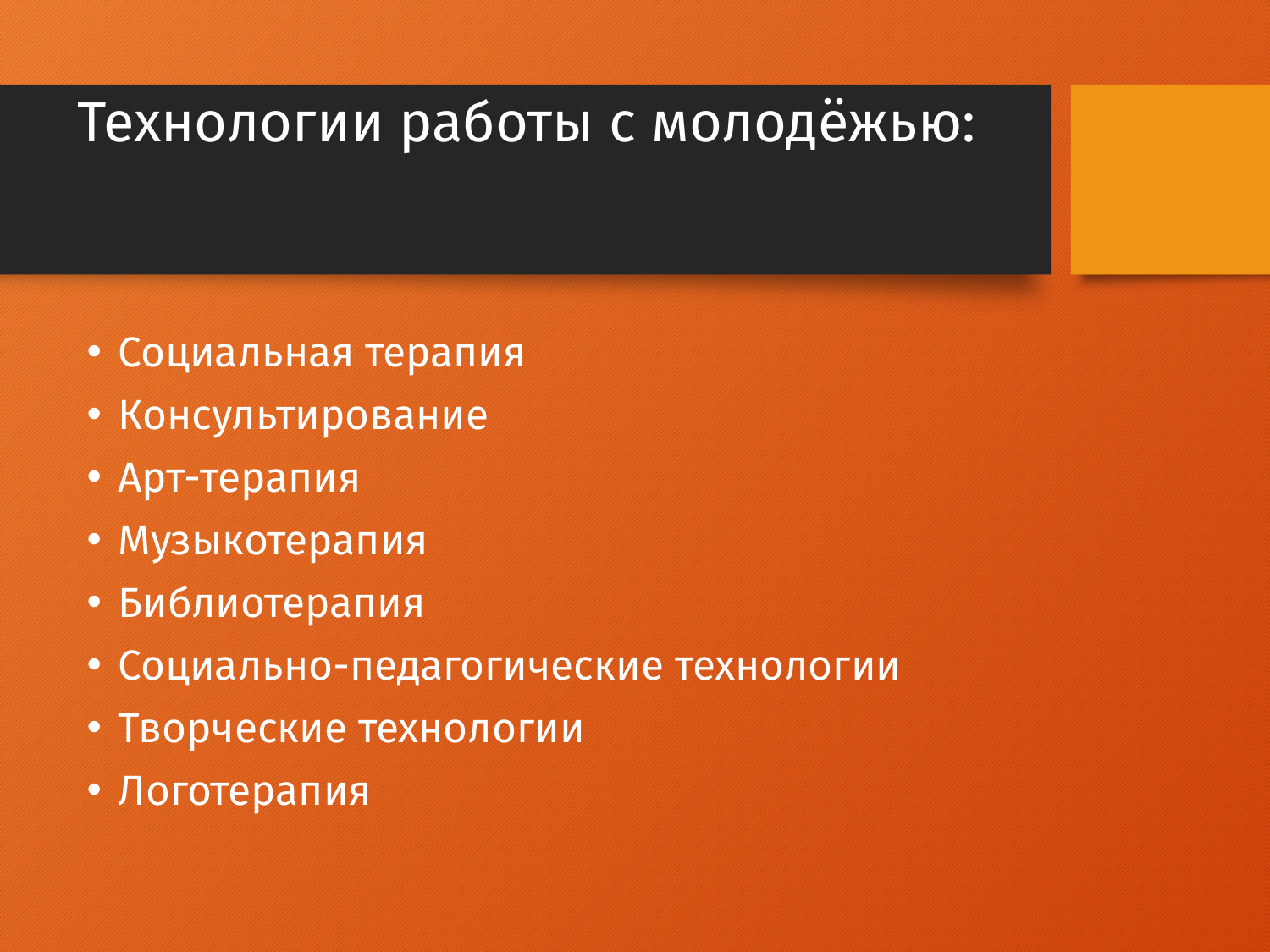

# Технологии работы с молодёжью:
Социальная терапия
Консультирование
Арт-терапия
Музыкотерапия
Библиотерапия
Социально-педагогические технологии
Творческие технологии
Логотерапия